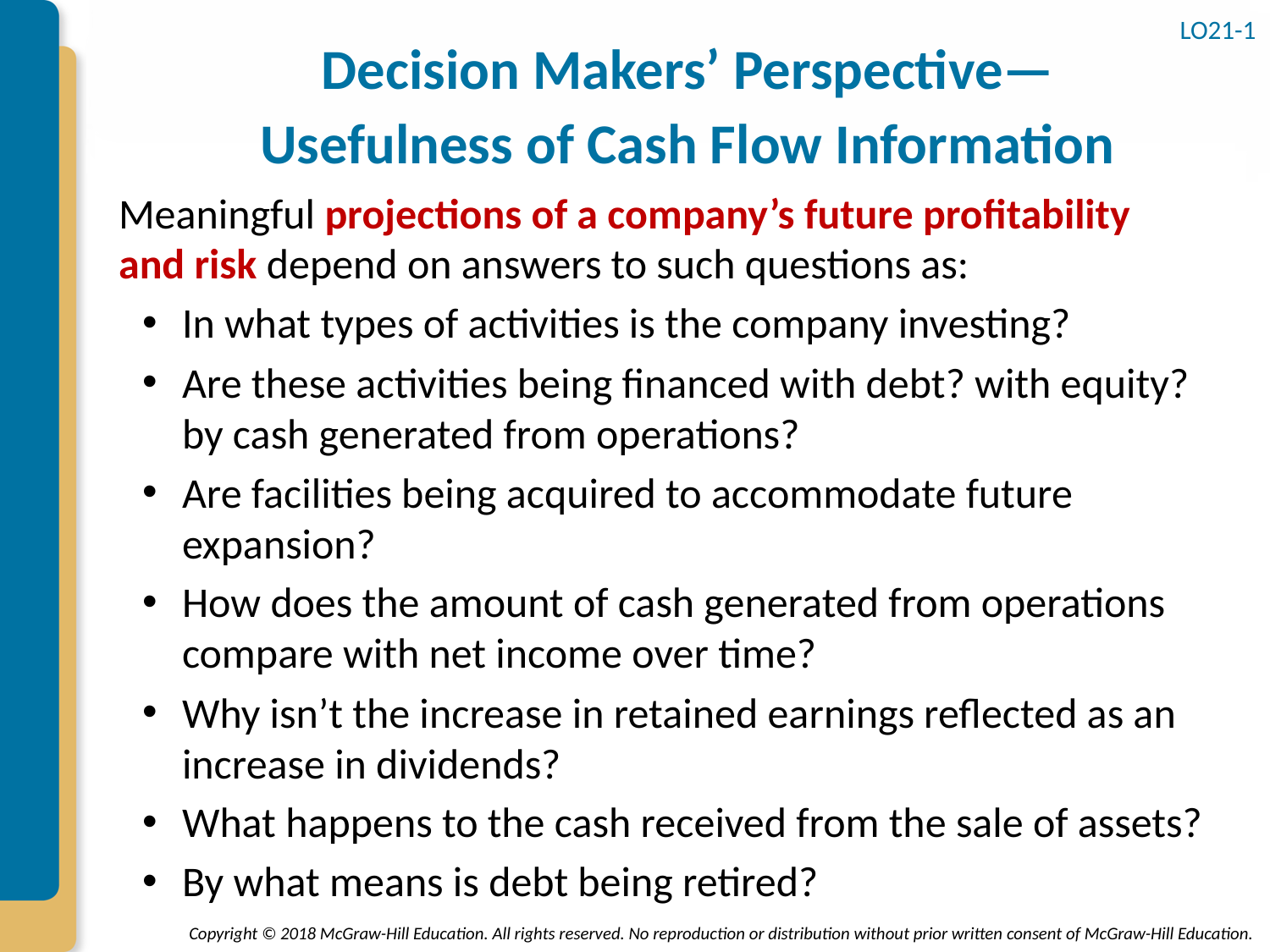

# Decision Makers’ Perspective— Usefulness of Cash Flow Information
LO21-1
Meaningful projections of a company’s future profitability and risk depend on answers to such questions as:
In what types of activities is the company investing?
Are these activities being financed with debt? with equity? by cash generated from operations?
Are facilities being acquired to accommodate future expansion?
How does the amount of cash generated from operations compare with net income over time?
Why isn’t the increase in retained earnings reflected as an increase in dividends?
What happens to the cash received from the sale of assets?
By what means is debt being retired?